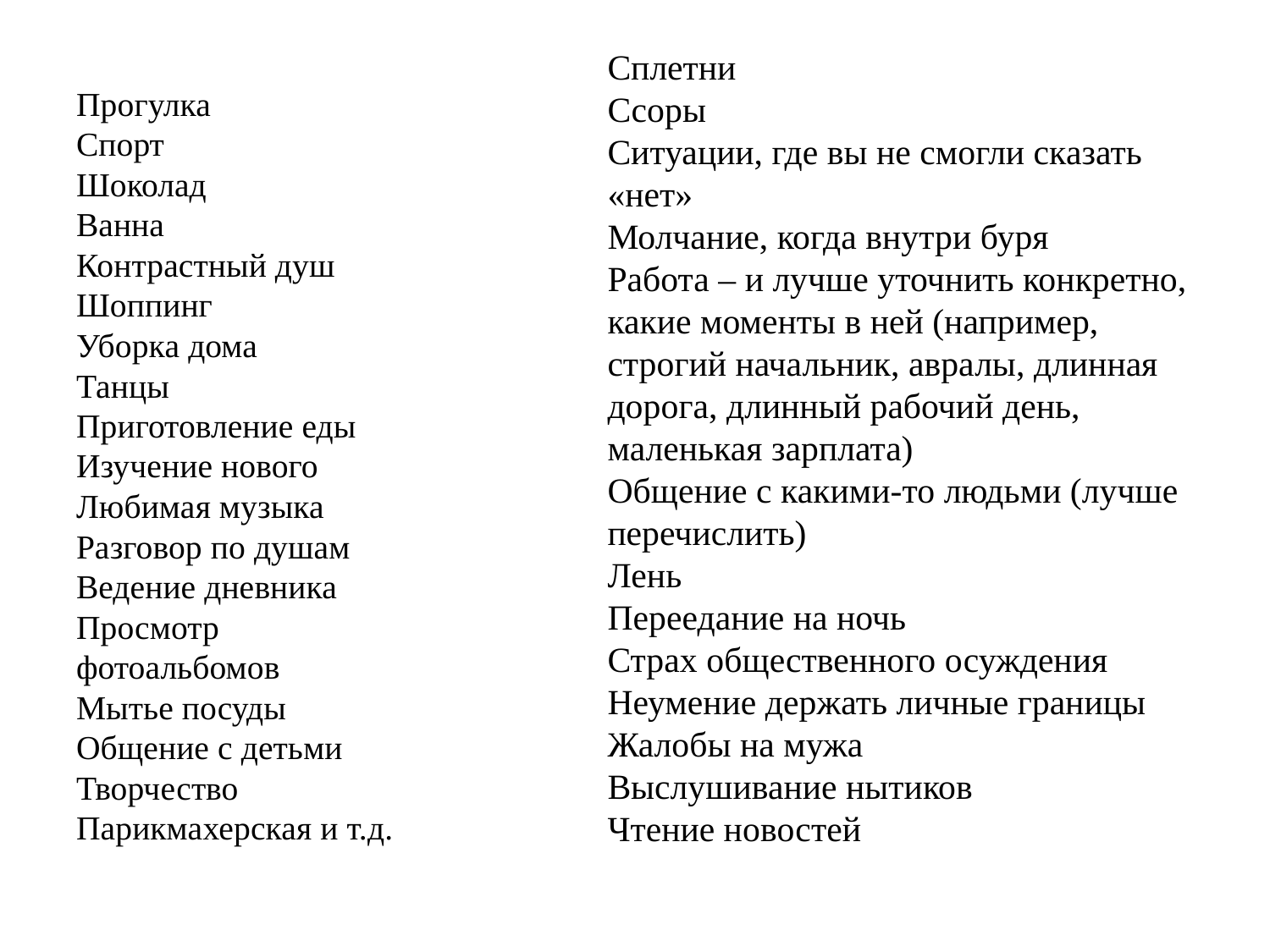

#
Сплетни 
Ссоры 
Ситуации, где вы не смогли сказать «нет» 
Молчание, когда внутри буря 
Работа – и лучше уточнить конкретно, какие моменты в ней (например, строгий начальник, авралы, длинная дорога, длинный рабочий день, маленькая зарплата) 
Общение с какими-то людьми (лучше перечислить) 
Лень 
Переедание на ночь 
Страх общественного осуждения 
Неумение держать личные границы 
Жалобы на мужа 
Выслушивание нытиков 
Чтение новостей
Прогулка 
Спорт 
Шоколад 
Ванна 
Контрастный душ 
Шоппинг 
Уборка дома 
Танцы 
Приготовление еды 
Изучение нового 
Любимая музыка 
Разговор по душам 
Ведение дневника 
Просмотр фотоальбомов 
Мытье посуды 
Общение с детьми 
Творчество 
Парикмахерская и т.д.